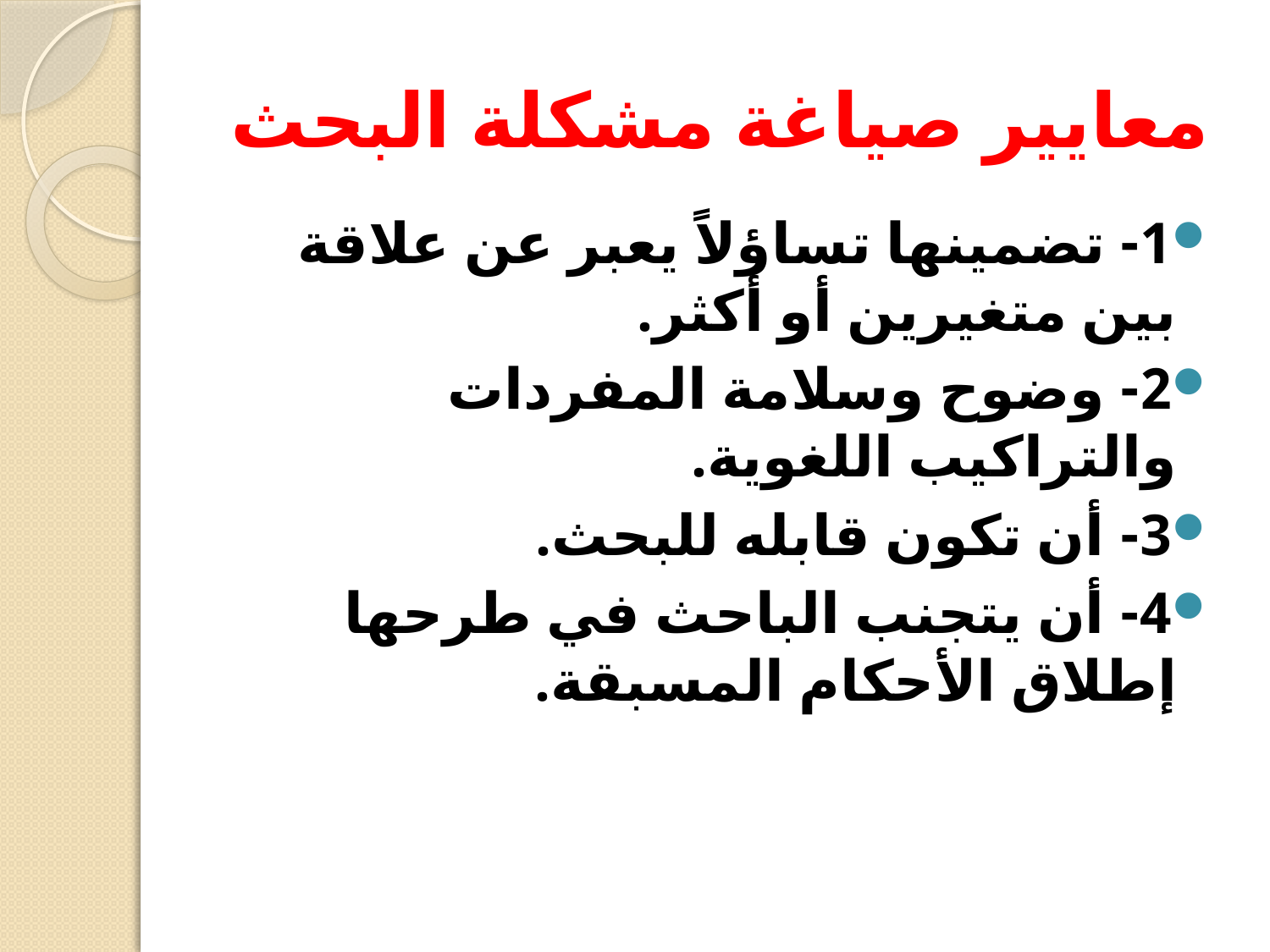

# معايير صياغة مشكلة البحث
1- تضمينها تساؤلاً يعبر عن علاقة بين متغيرين أو أكثر.
2- وضوح وسلامة المفردات والتراكيب اللغوية.
3- أن تكون قابله للبحث.
4- أن يتجنب الباحث في طرحها إطلاق الأحكام المسبقة.